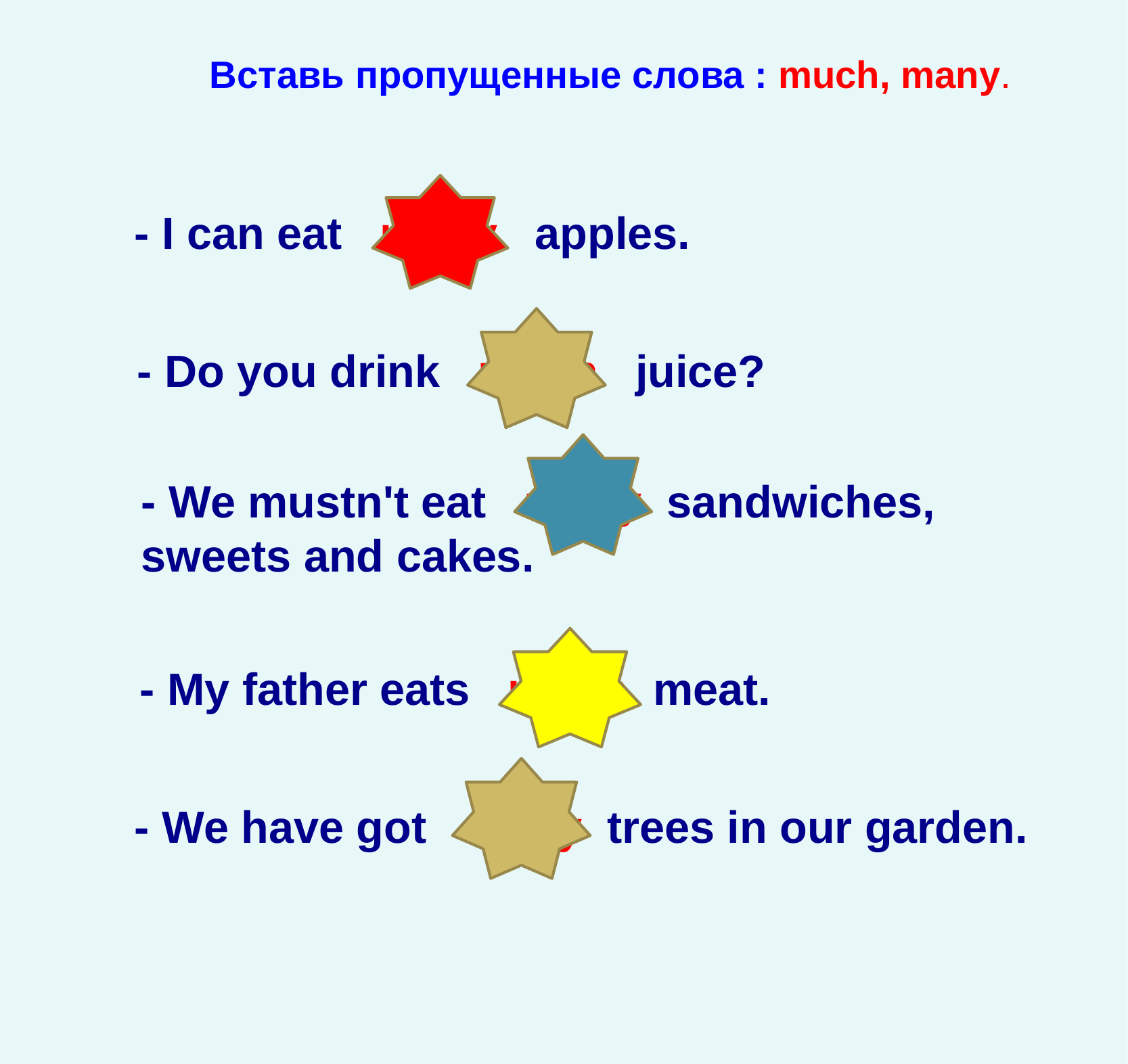

Вставь пропущенные слова : much, many.

- I can eat   many   apples.

- Do you drink   much   juice?

- We mustn't eat   many  sandwiches, sweets and cakes.

- My father eats   much  meat.

- We have got   many  trees in our garden.